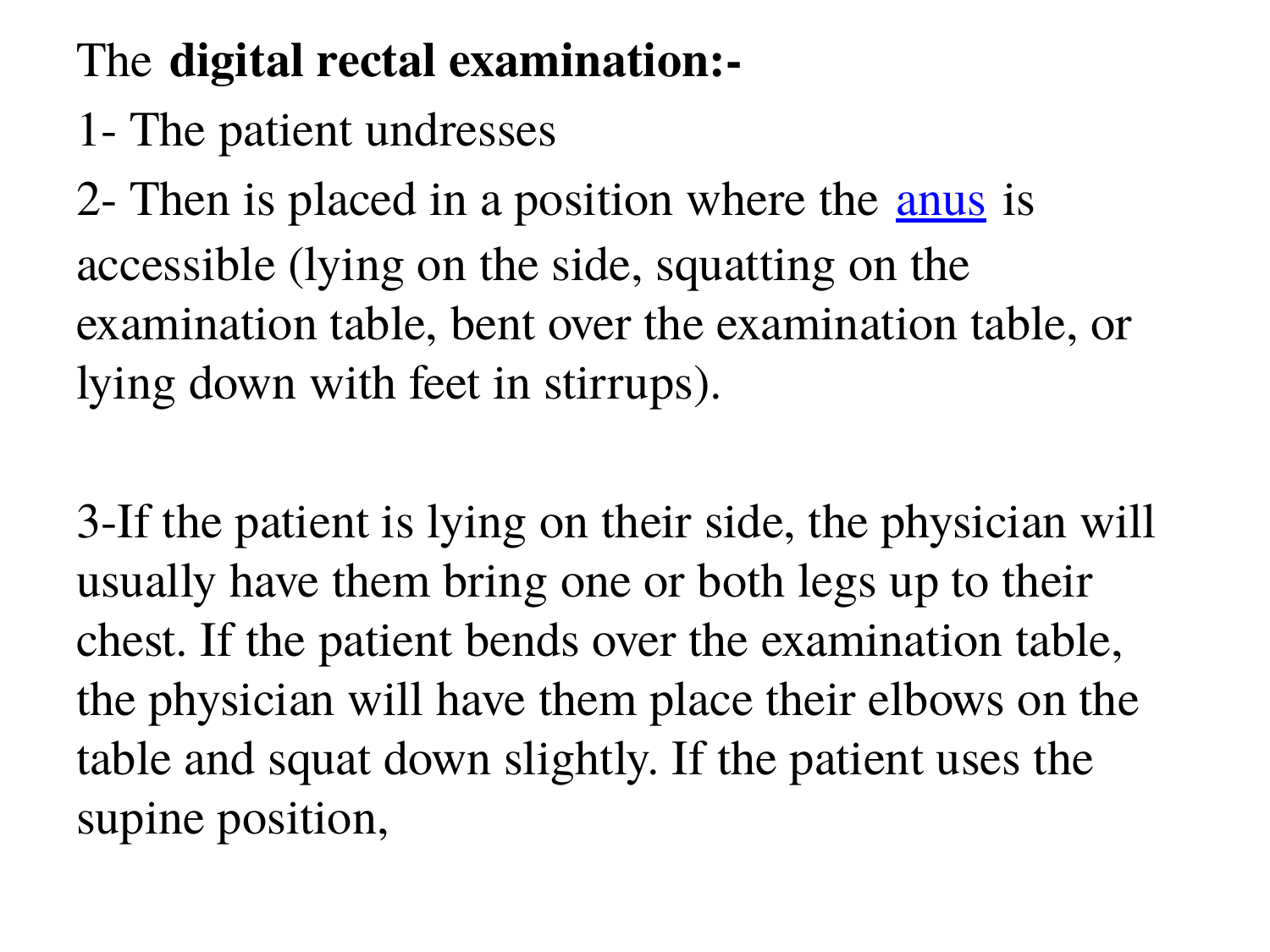

The digital rectal examination:-
1- The patient undresses
2- Then is placed in a position where the anus is accessible (lying on the side, squatting on the examination table, bent over the examination table, or lying down with feet in stirrups).

3-If the patient is lying on their side, the physician will usually have them bring one or both legs up to their chest. If the patient bends over the examination table, the physician will have them place their elbows on the table and squat down slightly. If the patient uses the supine position,